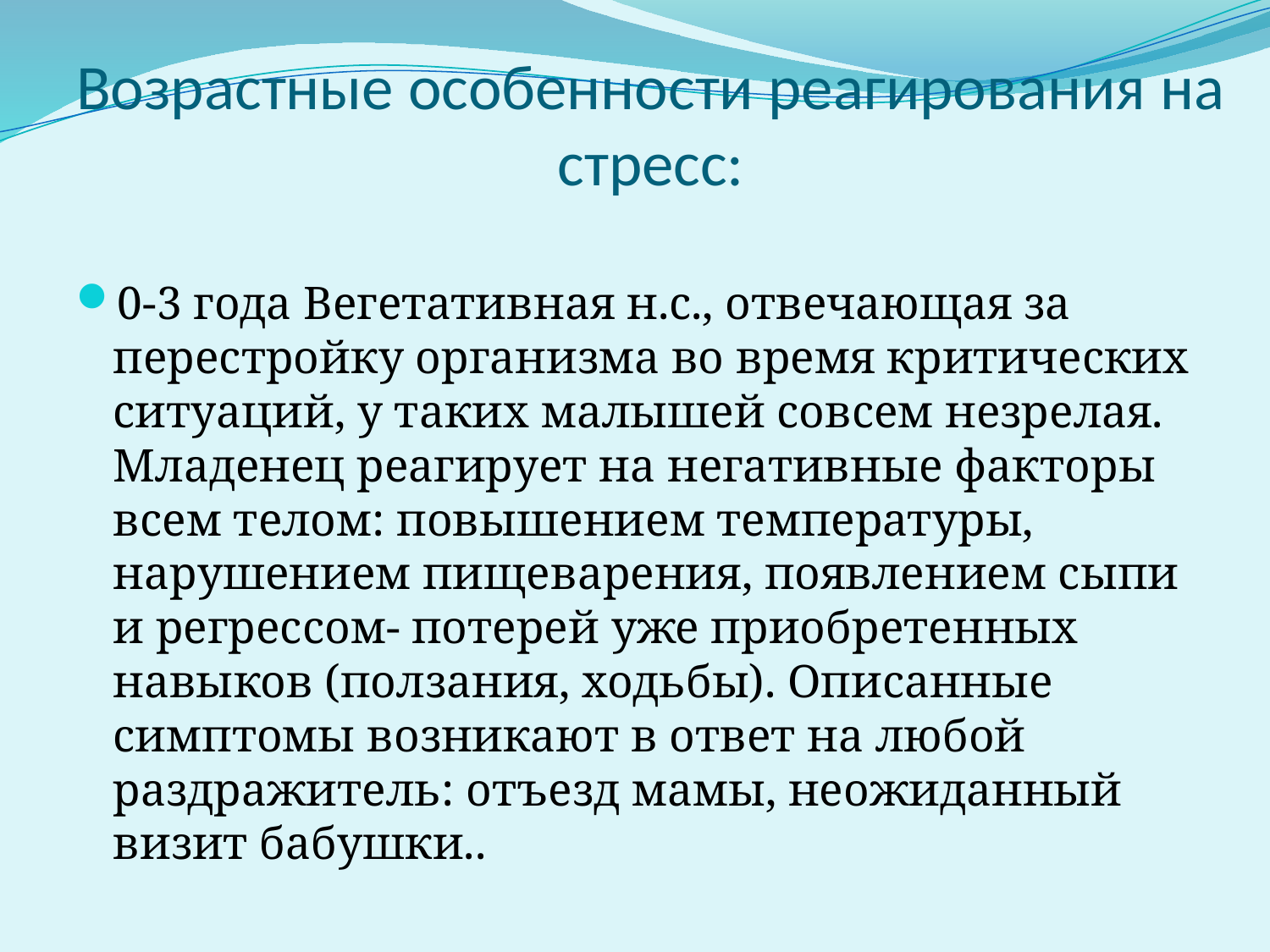

# Возрастные особенности реагирования на стресс:
0-3 года Вегетативная н.с., отвечающая за перестройку организма во время критических ситуаций, у таких малышей совсем незрелая. Младенец реагирует на негативные факторы всем телом: повышением температуры, нарушением пищеварения, появлением сыпи и регрессом- потерей уже приобретенных навыков (ползания, ходьбы). Описанные симптомы возникают в ответ на любой раздражитель: отъезд мамы, неожиданный визит бабушки..